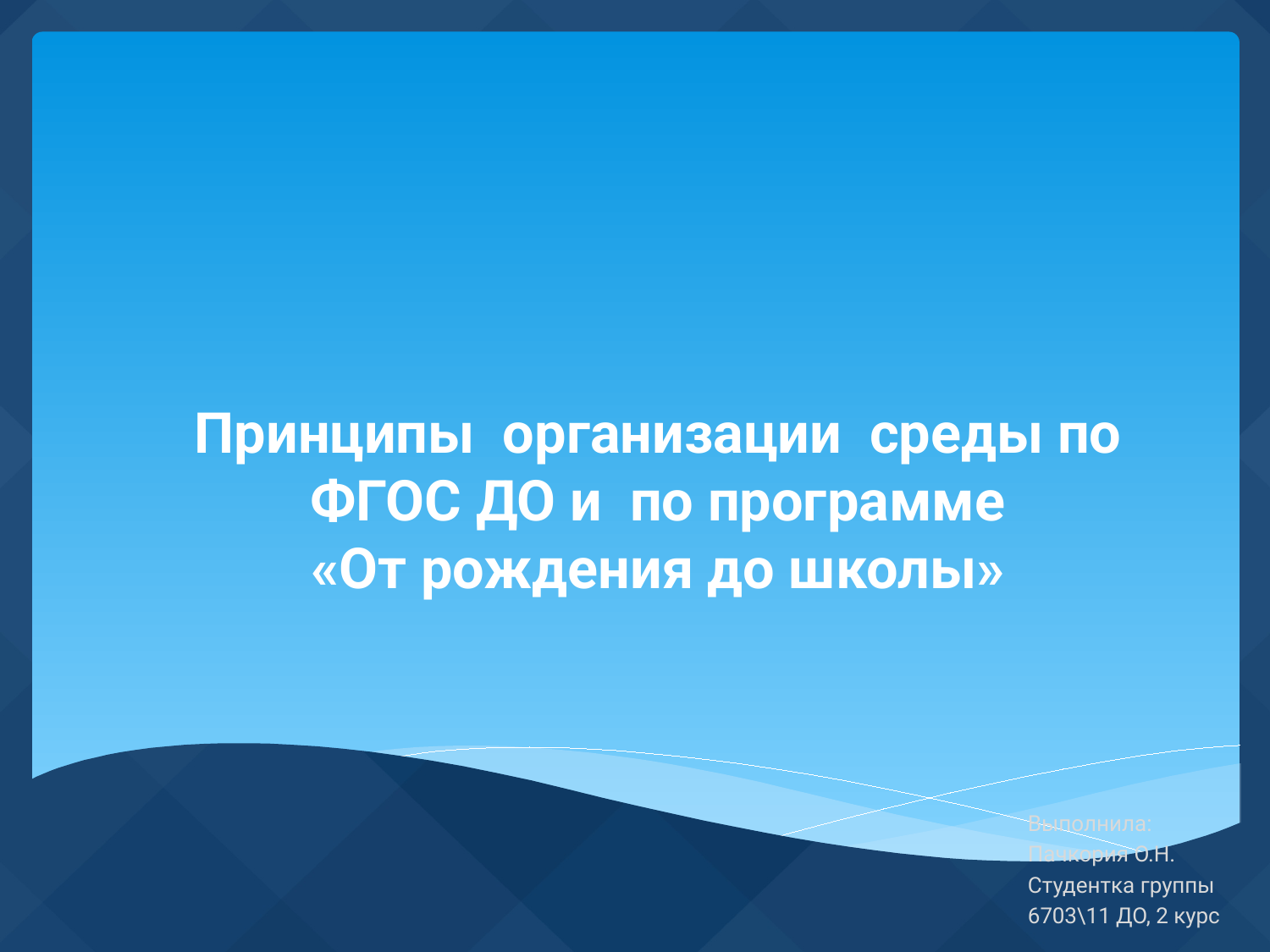

# Принципы  организации  среды по ФГОС ДО и  по программе «От рождения до школы»
Выполнила:
Пачкория О.Н.
Студентка группы
6703\11 ДО, 2 курс